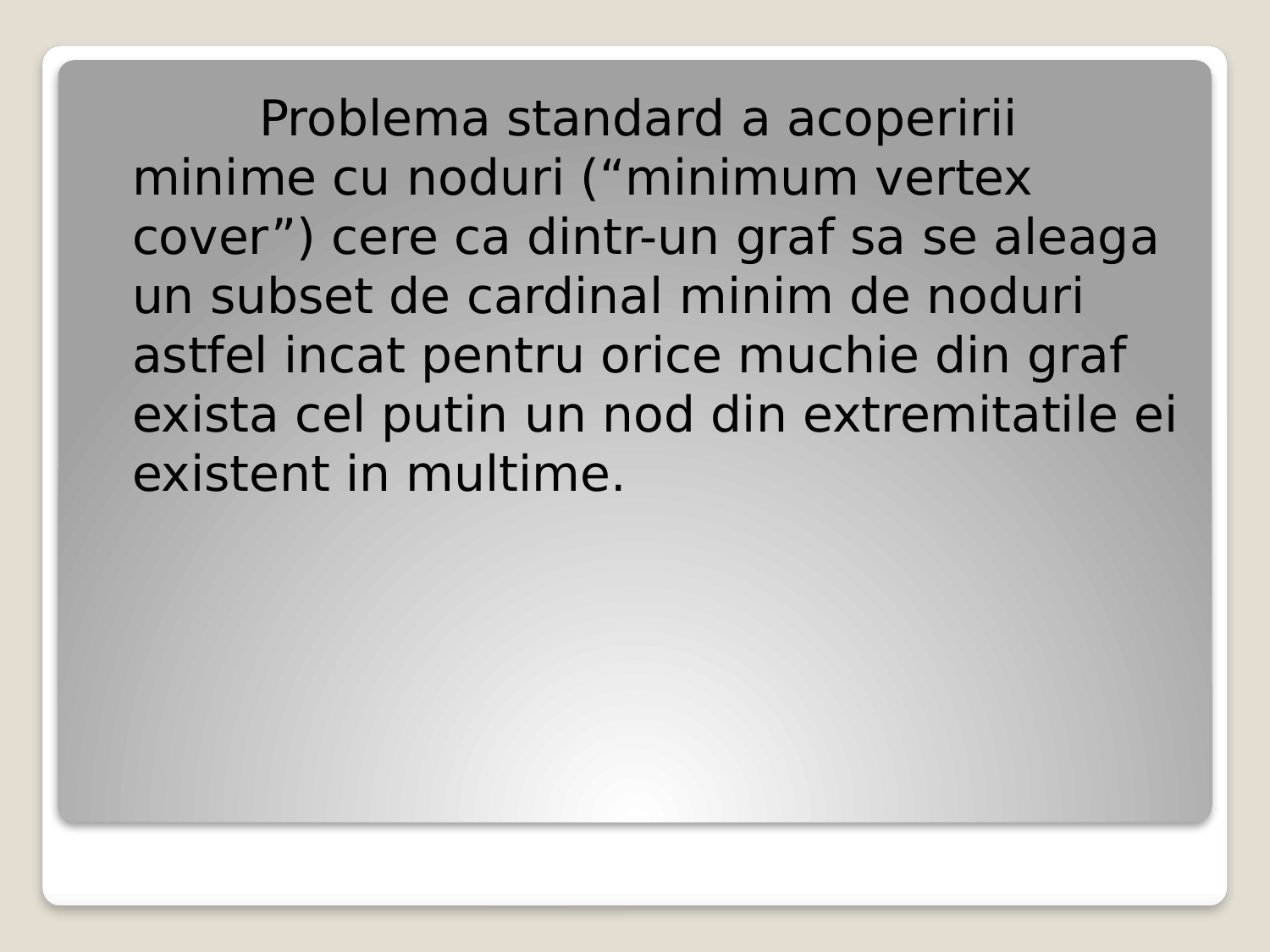

Problema standard a acoperirii minime cu noduri (“minimum vertex cover”) cere ca dintr-un graf sa se aleaga un subset de cardinal minim de noduri astfel incat pentru orice muchie din graf exista cel putin un nod din extremitatile ei existent in multime.